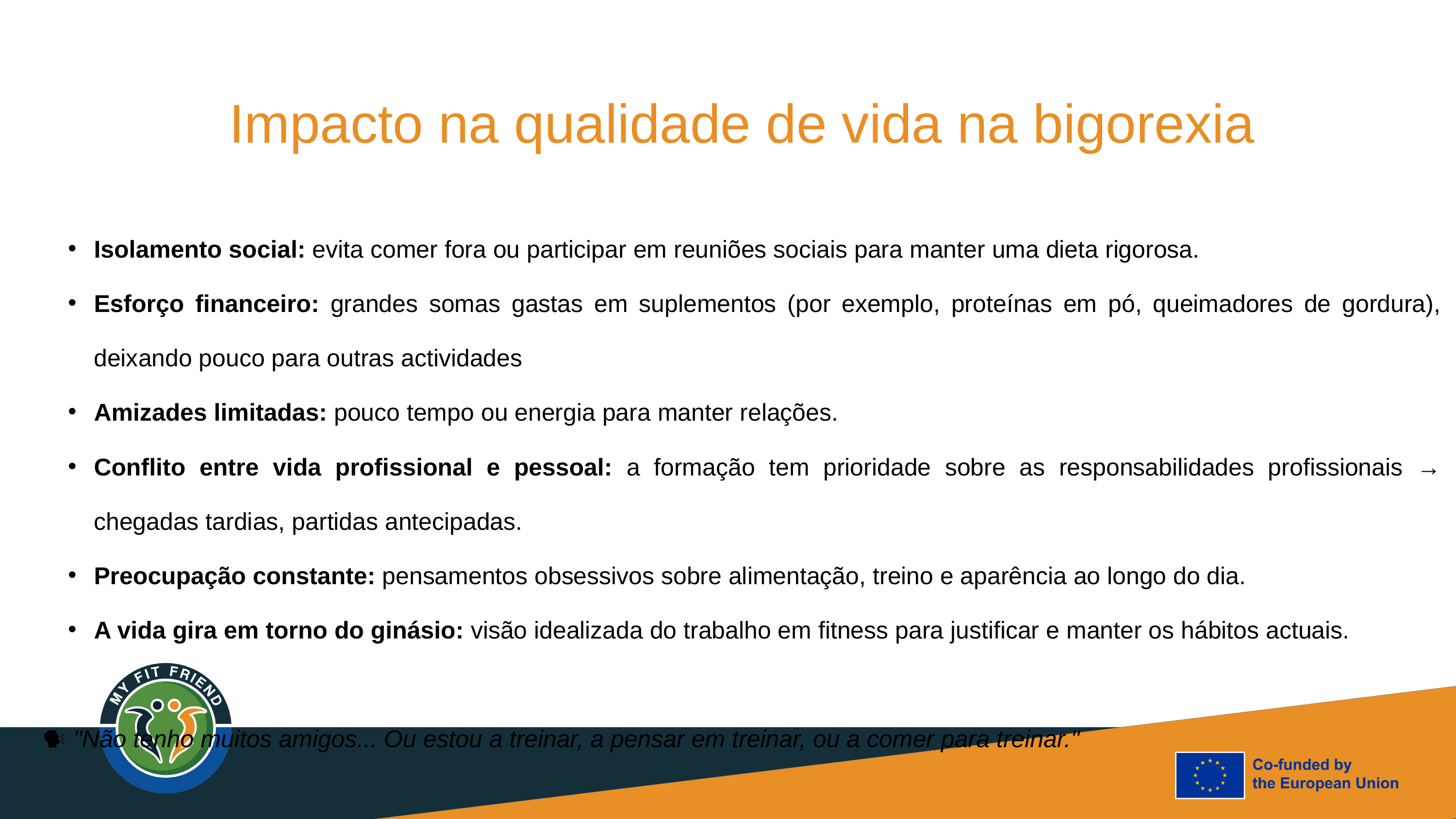

Impacto na qualidade de vida na bigorexia

Isolamento social: evita comer fora ou participar em reuniões sociais para manter uma dieta rigorosa.
Esforço financeiro: grandes somas gastas em suplementos (por exemplo, proteínas em pó, queimadores de gordura), deixando pouco para outras actividades
Amizades limitadas: pouco tempo ou energia para manter relações.
Conflito entre vida profissional e pessoal: a formação tem prioridade sobre as responsabilidades profissionais → chegadas tardias, partidas antecipadas.
Preocupação constante: pensamentos obsessivos sobre alimentação, treino e aparência ao longo do dia.
A vida gira em torno do ginásio: visão idealizada do trabalho em fitness para justificar e manter os hábitos actuais.

🗣 "Não tenho muitos amigos... Ou estou a treinar, a pensar em treinar, ou a comer para treinar."